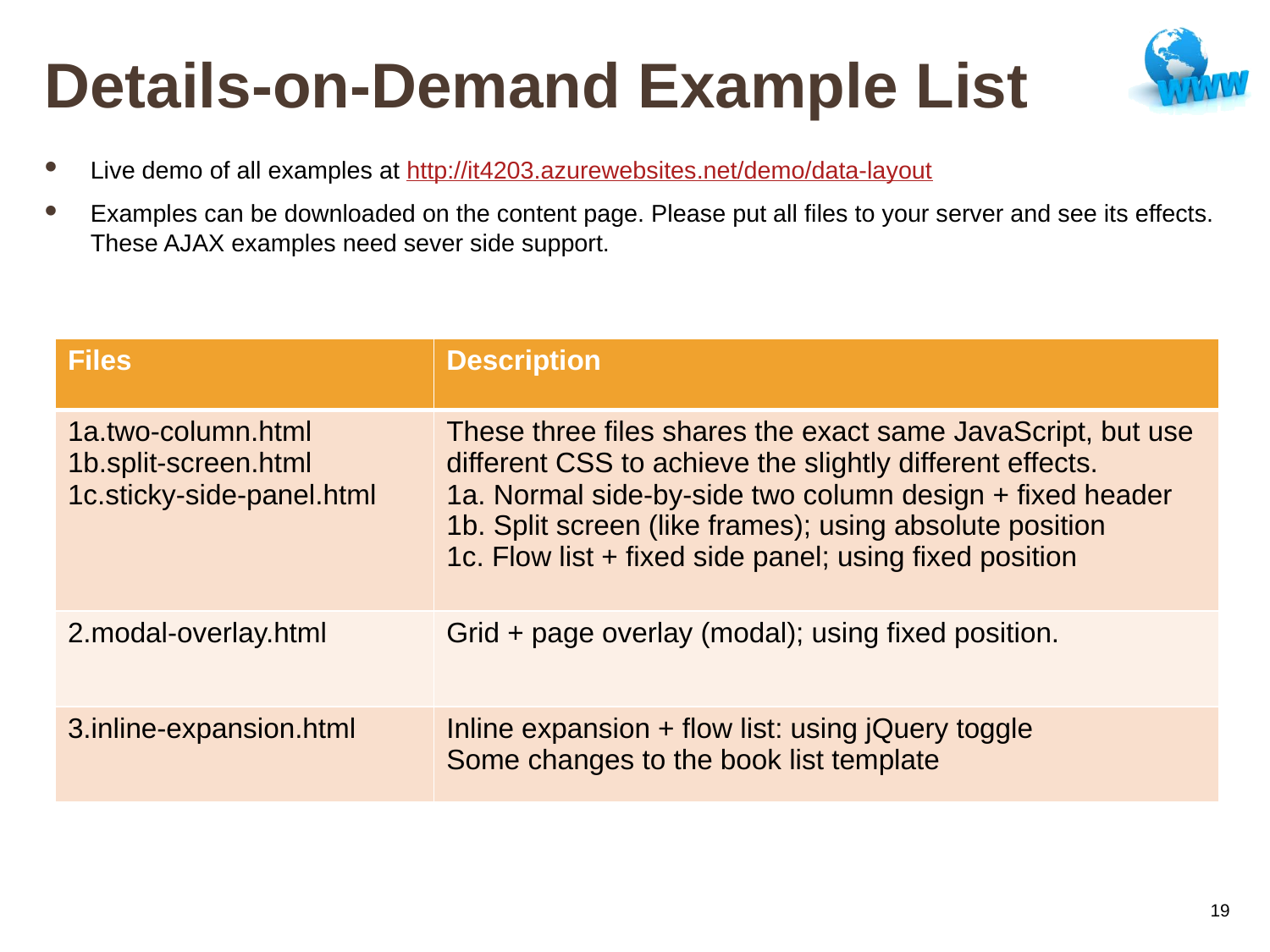

# Details-on-Demand Example List
Live demo of all examples at http://it4203.azurewebsites.net/demo/data-layout
Examples can be downloaded on the content page. Please put all files to your server and see its effects. These AJAX examples need sever side support.
| Files | Description |
| --- | --- |
| 1a.two-column.html 1b.split-screen.html 1c.sticky-side-panel.html | These three files shares the exact same JavaScript, but use different CSS to achieve the slightly different effects. 1a. Normal side-by-side two column design + fixed header 1b. Split screen (like frames); using absolute position 1c. Flow list + fixed side panel; using fixed position |
| 2.modal-overlay.html | Grid + page overlay (modal); using fixed position. |
| 3.inline-expansion.html | Inline expansion + flow list: using jQuery toggle Some changes to the book list template |
19